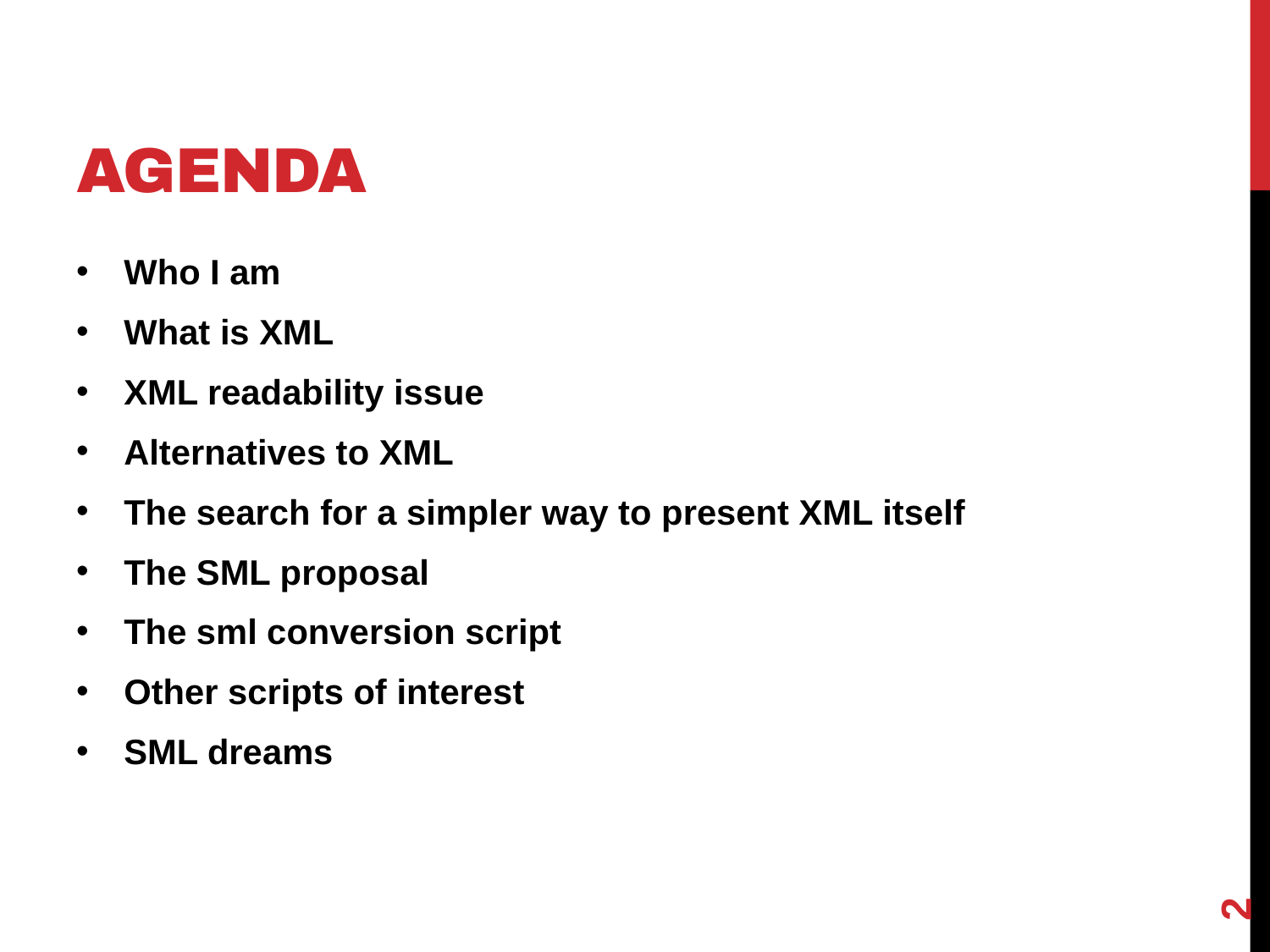

# Agenda
Who I am
What is XML
XML readability issue
Alternatives to XML
The search for a simpler way to present XML itself
The SML proposal
The sml conversion script
Other scripts of interest
SML dreams

2